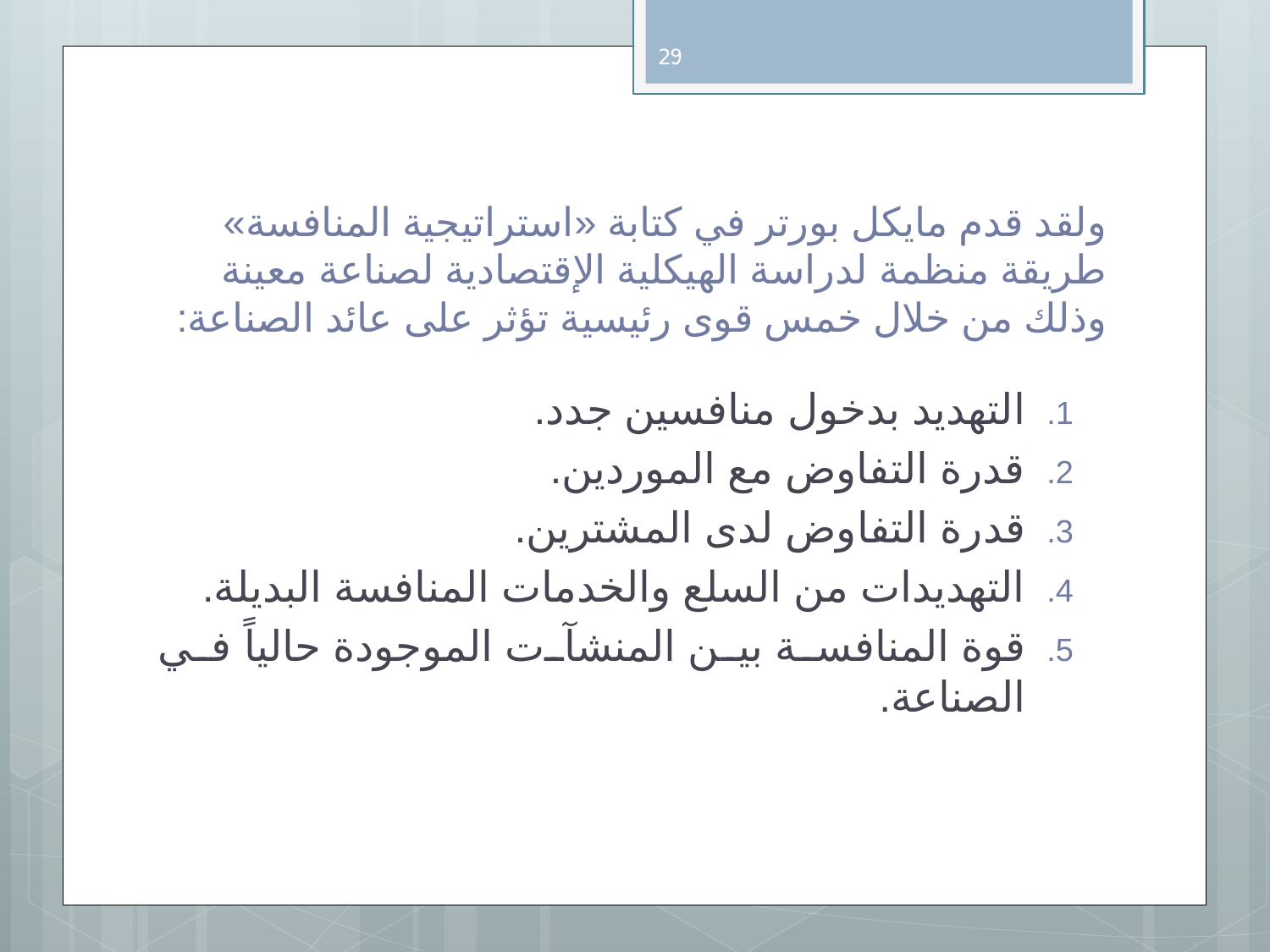

29
# ولقد قدم مايكل بورتر في كتابة «استراتيجية المنافسة» طريقة منظمة لدراسة الهيكلية الإقتصادية لصناعة معينة وذلك من خلال خمس قوى رئيسية تؤثر على عائد الصناعة:
التهديد بدخول منافسين جدد.
قدرة التفاوض مع الموردين.
قدرة التفاوض لدى المشترين.
التهديدات من السلع والخدمات المنافسة البديلة.
قوة المنافسة بين المنشآت الموجودة حالياً في الصناعة.